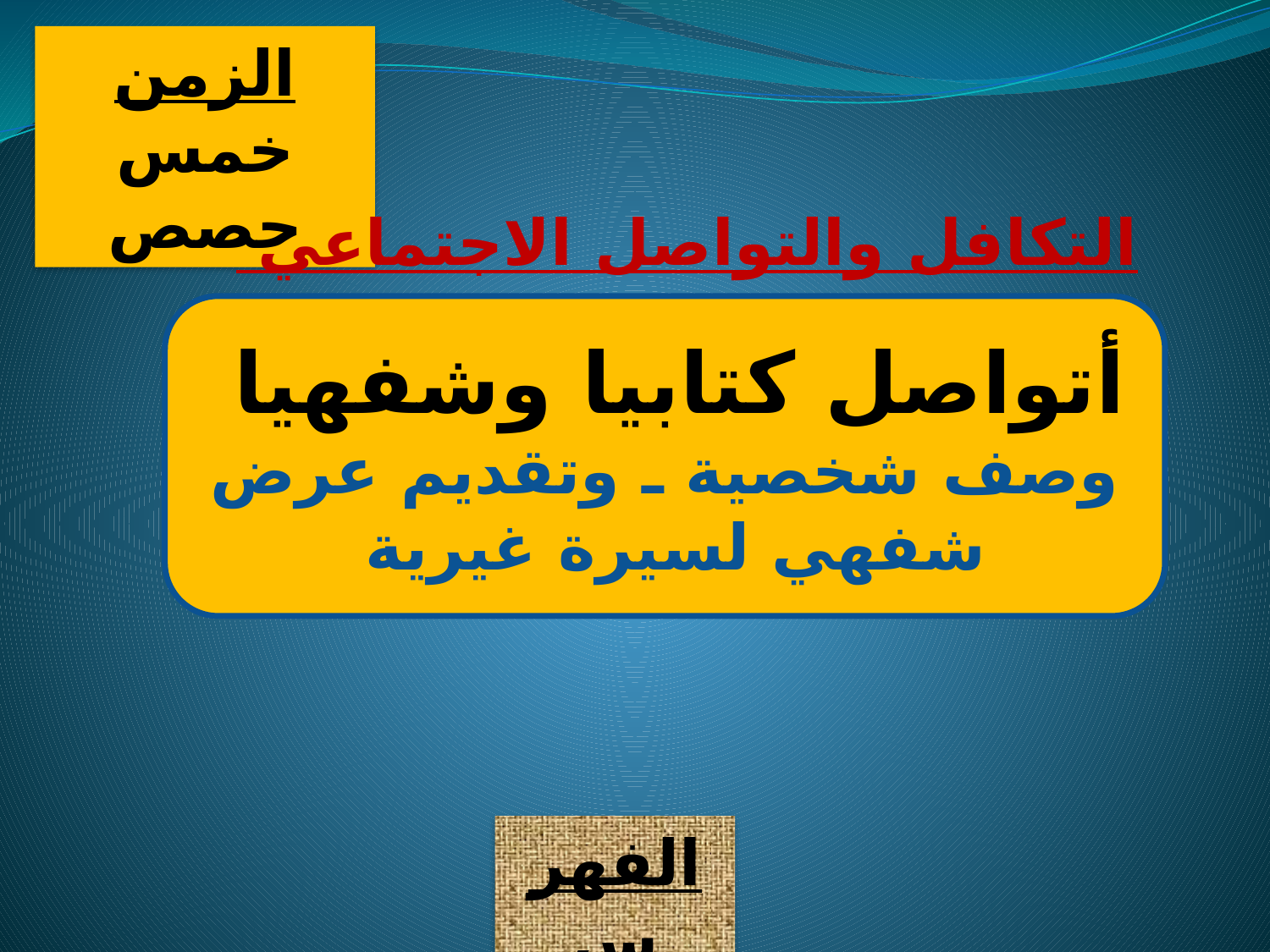

الزمن
خمس حصص
التكافل والتواصل الاجتماعي
أتواصل كتابيا وشفهيا
وصف شخصية ـ وتقديم عرض شفهي لسيرة غيرية
الفهرس